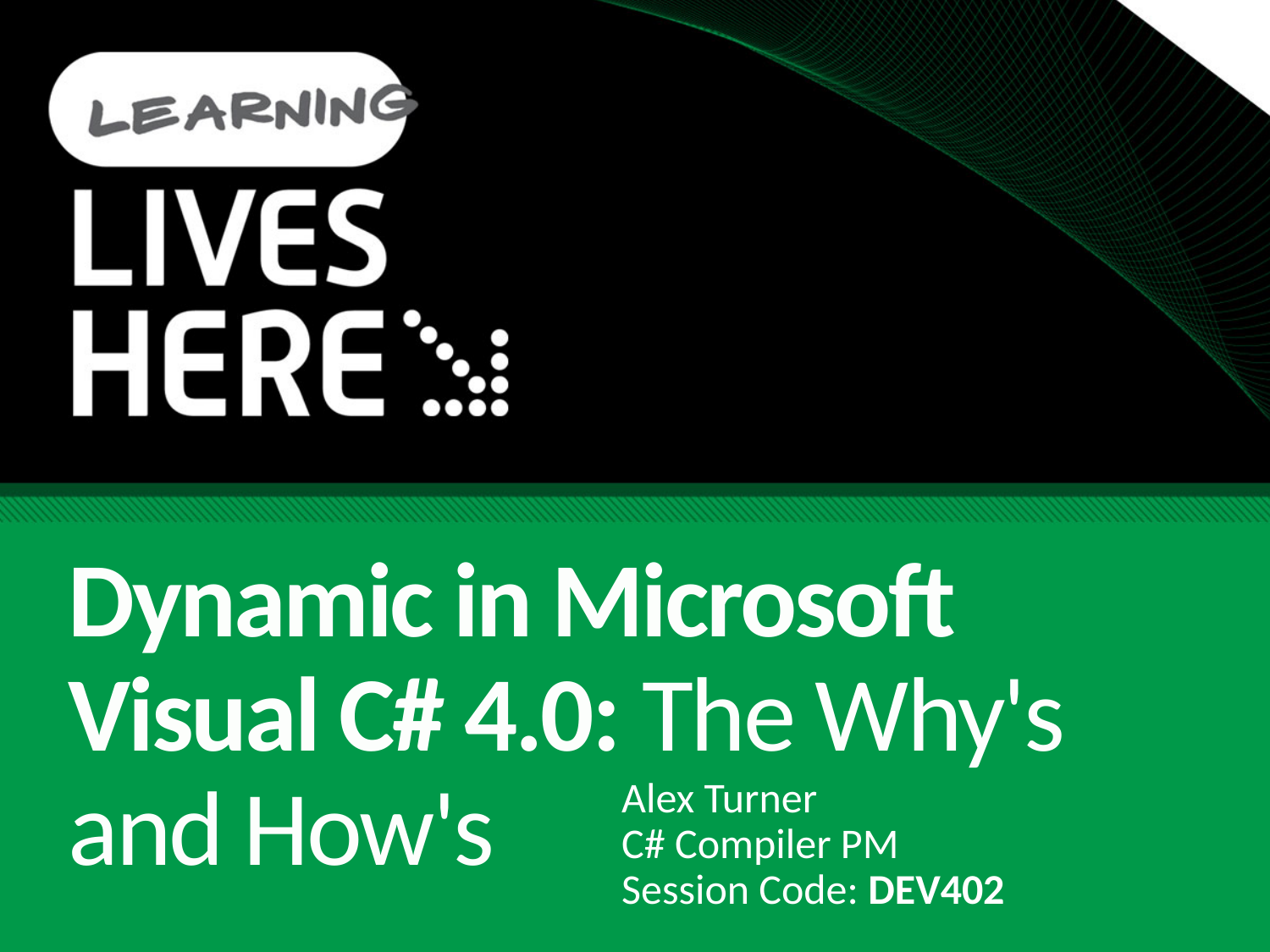

# Dynamic in Microsoft Visual C# 4.0: The Why's and How's
Alex Turner
C# Compiler PM
Session Code: DEV402